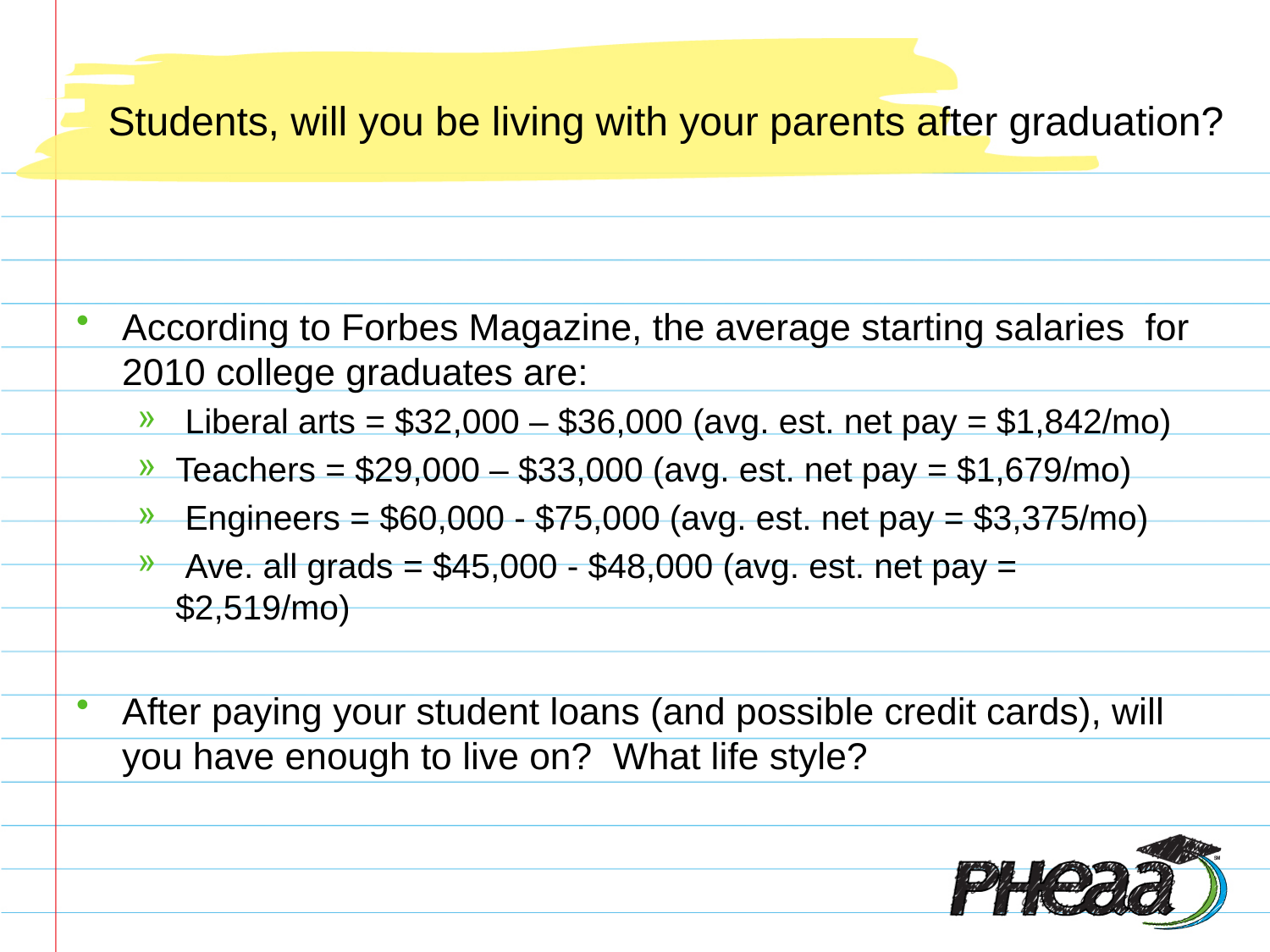

# Students, will you be living with your parents after graduation?
According to Forbes Magazine, the average starting salaries  for 2010 college graduates are:
 Liberal arts = $32,000 – $36,000 (avg. est. net pay = $1,842/mo)
Teachers = $29,000 – $33,000 (avg. est. net pay = $1,679/mo)
 Engineers = $60,000 - $75,000 (avg. est. net pay = $3,375/mo)
 Ave. all grads = $45,000 - $48,000 (avg. est. net pay = $2,519/mo)

After paying your student loans (and possible credit cards), will you have enough to live on?  What life style?